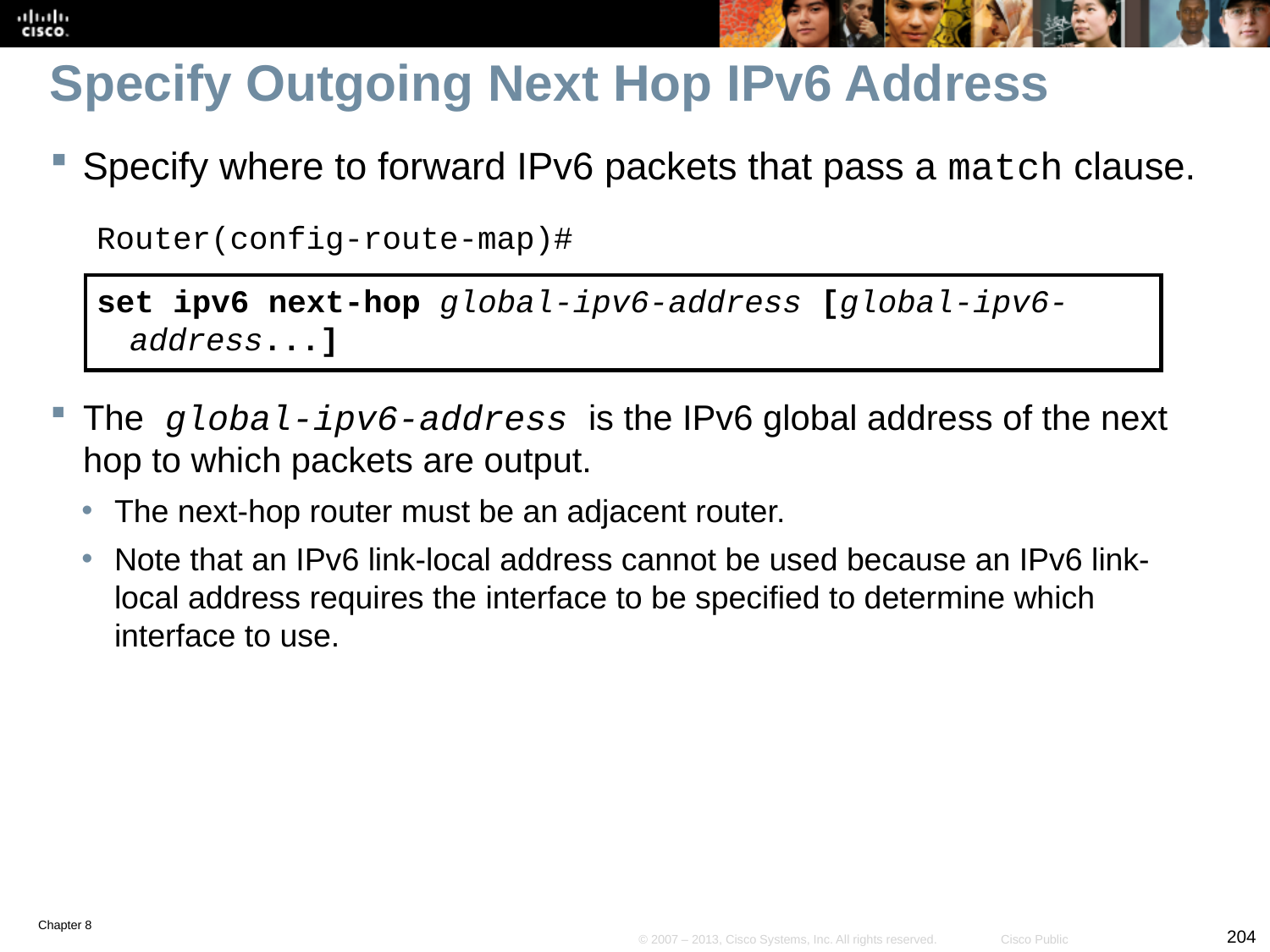

# Specify Outgoing Next Hop IPv6 Address
Specify where to forward IPv6 packets that pass a match clause.
Router(config-route-map)#
set ipv6 next-hop global-ipv6-address [global-ipv6-address...]
The global-ipv6-address is the IPv6 global address of the next hop to which packets are output.
The next-hop router must be an adjacent router.
Note that an IPv6 link-local address cannot be used because an IPv6 link-local address requires the interface to be specified to determine which interface to use.